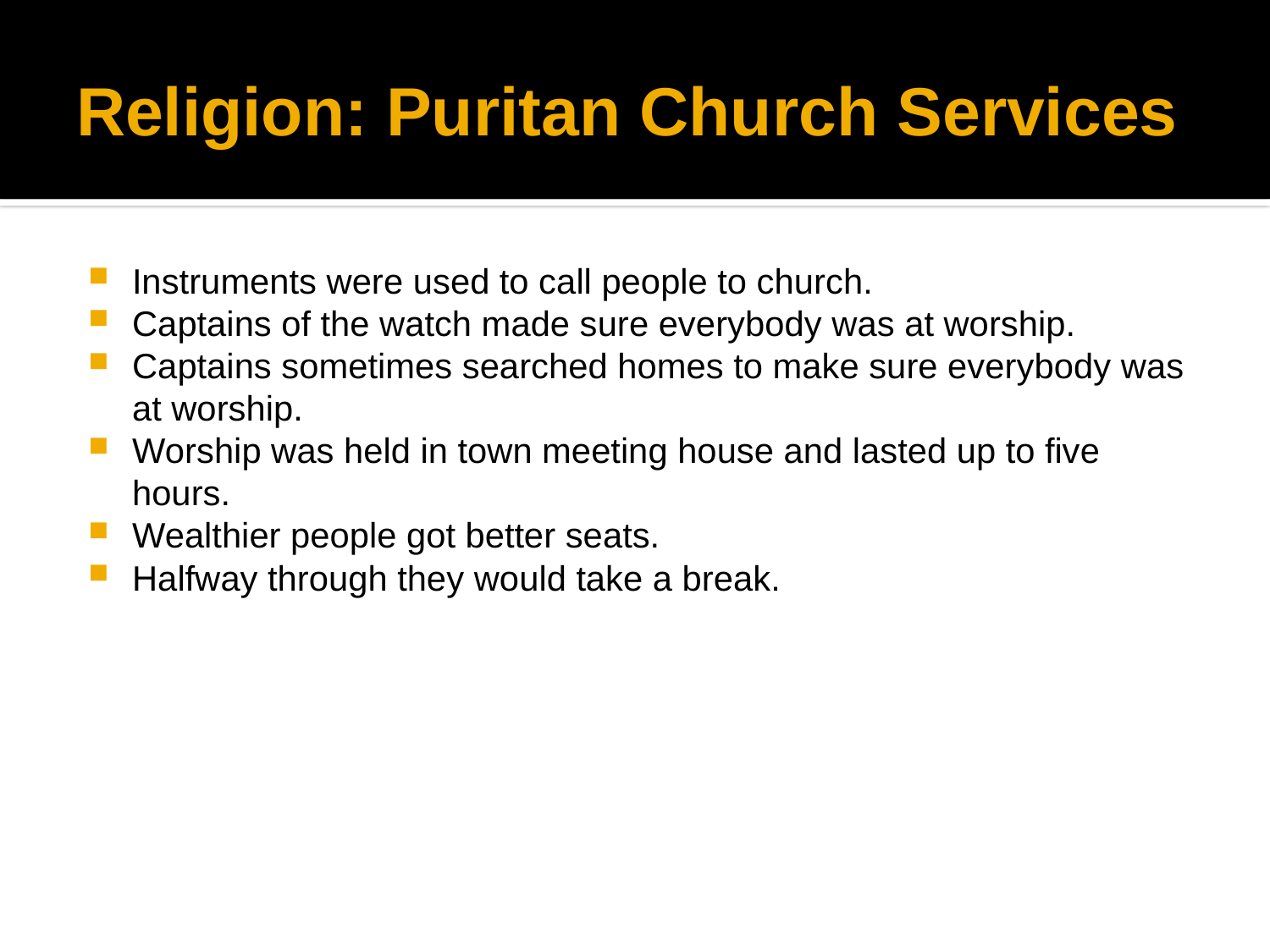

# Religion: Puritan Church Services
Instruments were used to call people to church.
Captains of the watch made sure everybody was at worship.
Captains sometimes searched homes to make sure everybody was at worship.
Worship was held in town meeting house and lasted up to five hours.
Wealthier people got better seats.
Halfway through they would take a break.